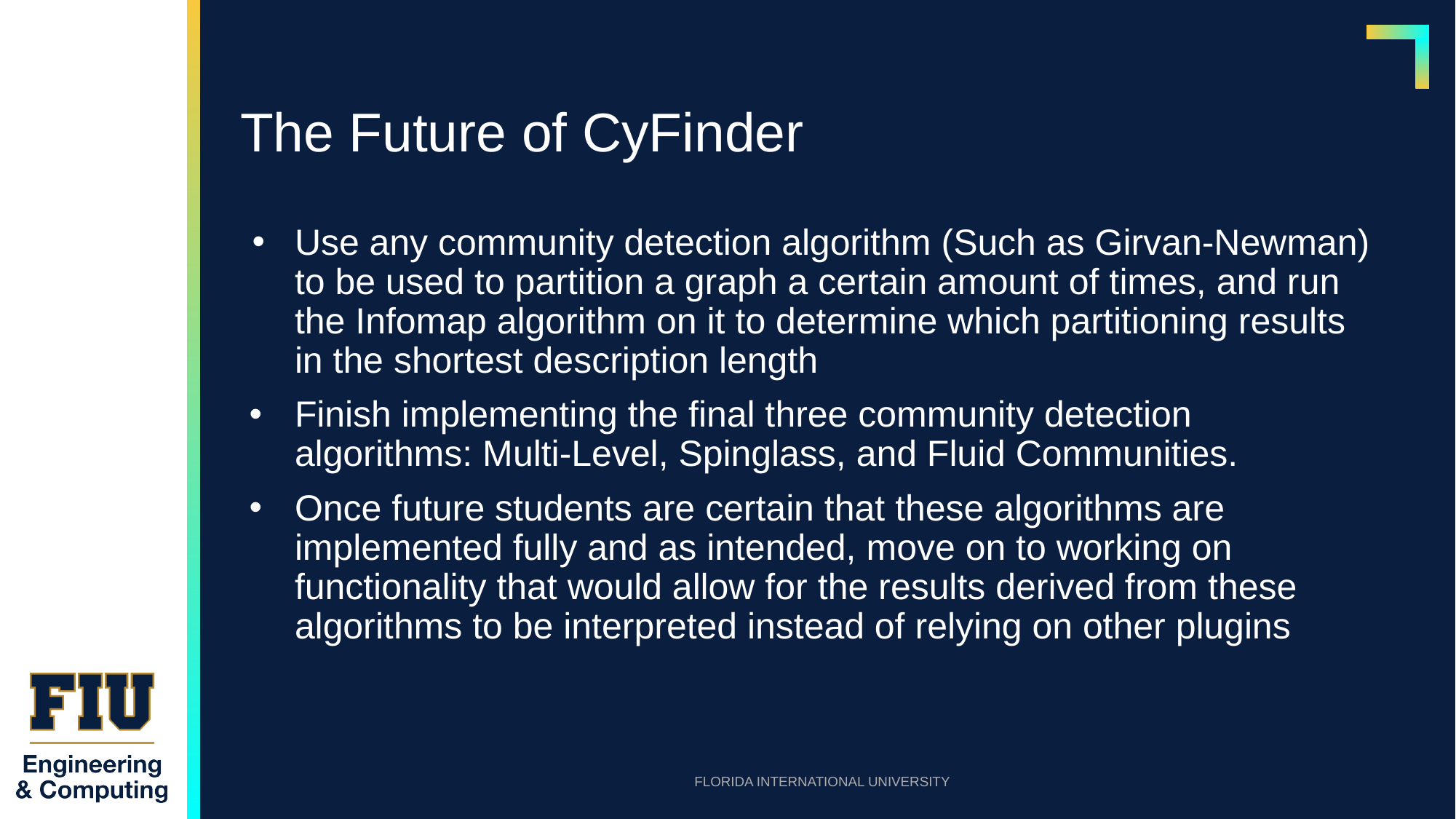

# The Future of CyFinder
Use any community detection algorithm (Such as Girvan-Newman) to be used to partition a graph a certain amount of times, and run the Infomap algorithm on it to determine which partitioning results in the shortest description length
Finish implementing the final three community detection algorithms: Multi-Level, Spinglass, and Fluid Communities.
Once future students are certain that these algorithms are implemented fully and as intended, move on to working on functionality that would allow for the results derived from these algorithms to be interpreted instead of relying on other plugins